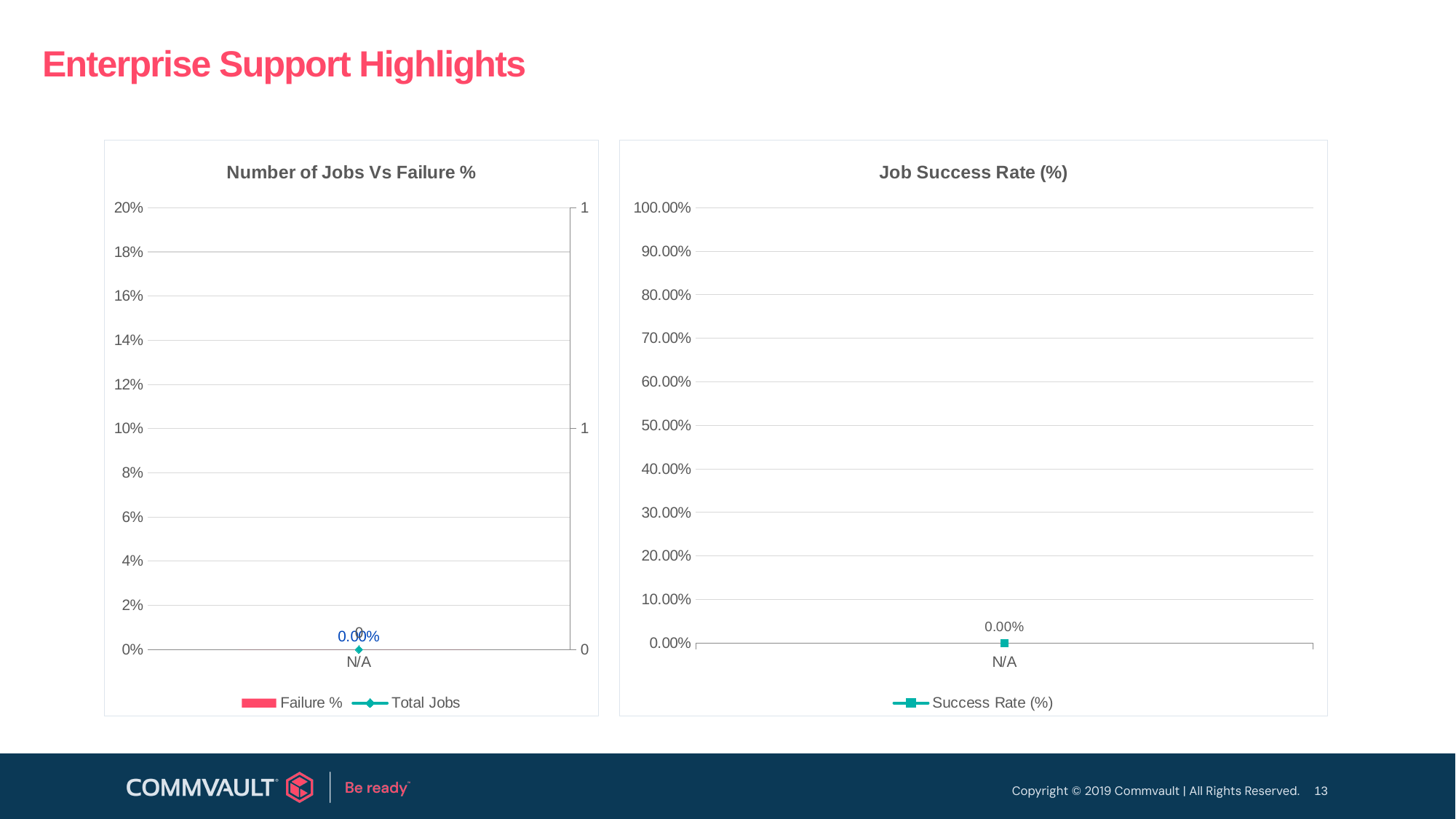

# Enterprise Support Highlights

### Chart: Number of Jobs Vs Failure %

| Category | Failure % | Total Jobs |
|---|---|---|
| N/A | 0.0 | 0.0 |

### Chart: Job Success Rate (%)

| Category | Success Rate (%) |
|---|---|
| N/A | 0.0 |
13